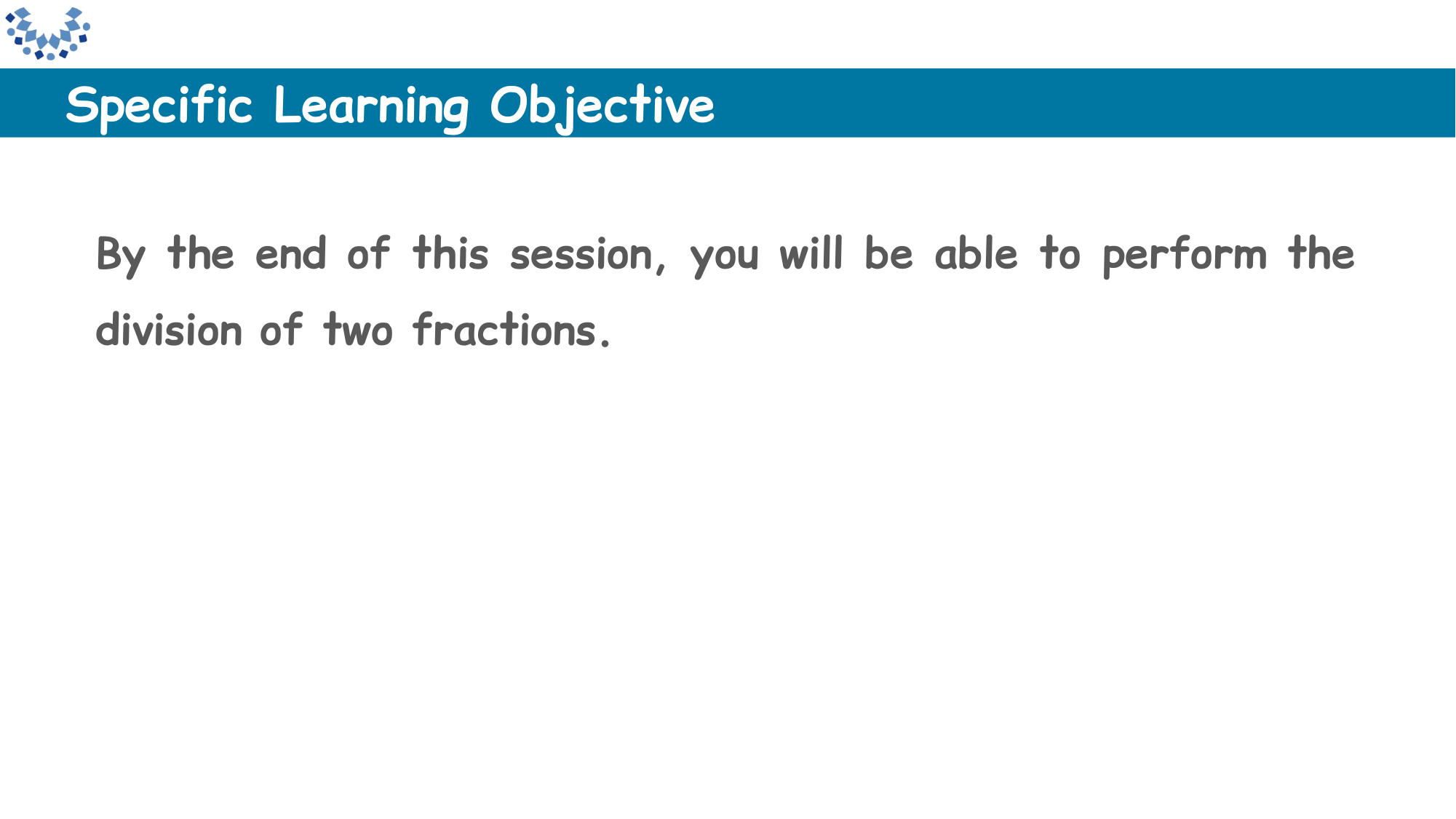

Specific Learning Objective
By the end of this session, you will be able to perform the division of two fractions.